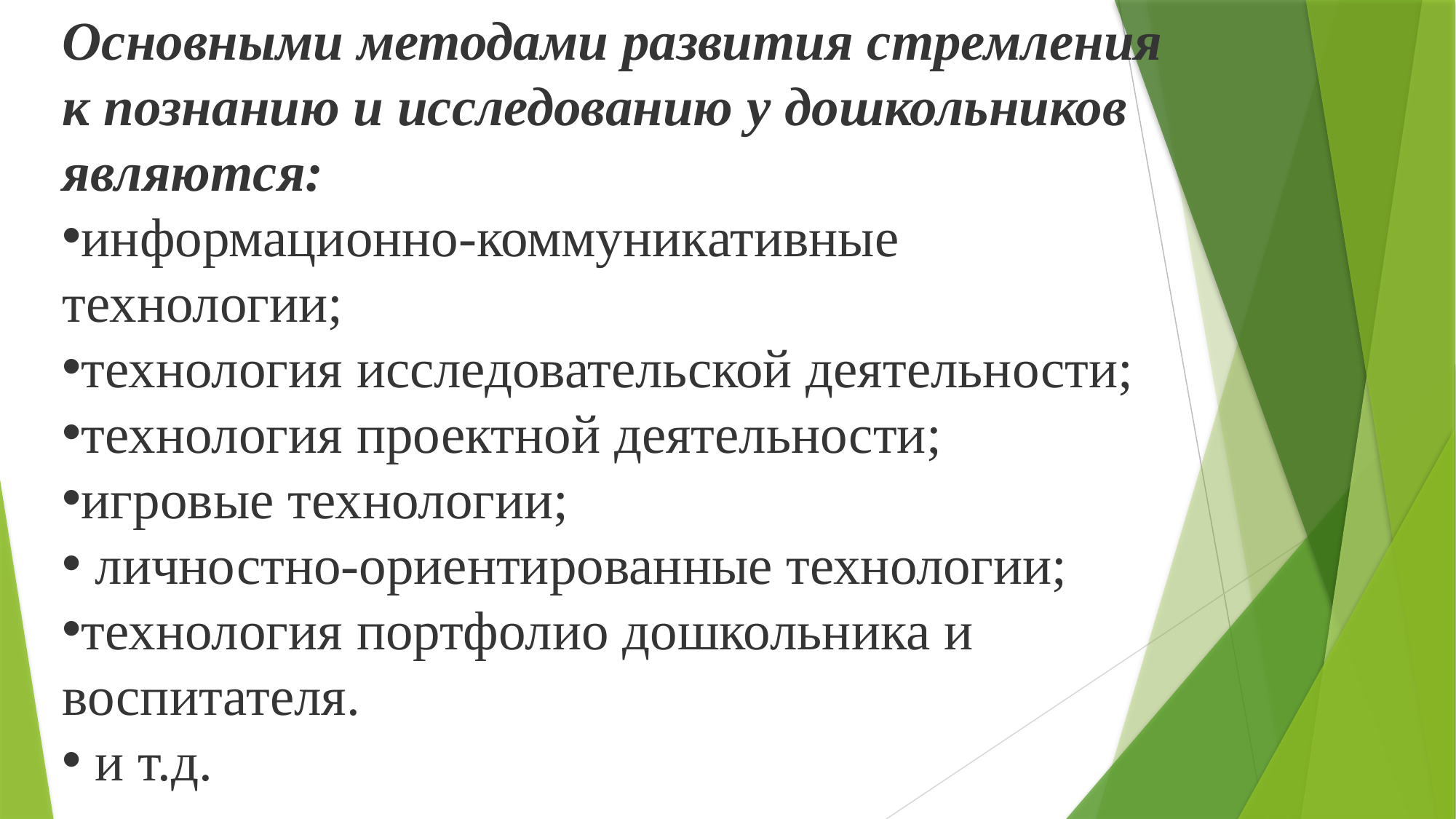

Основными методами развития стремления к познанию и исследованию у дошкольников являются:
информационно-коммуникативные технологии;
технология исследовательской деятельности;
технология проектной деятельности;
игровые технологии;
 личностно-ориентированные технологии;
технология портфолио дошкольника и воспитателя.
 и т.д.